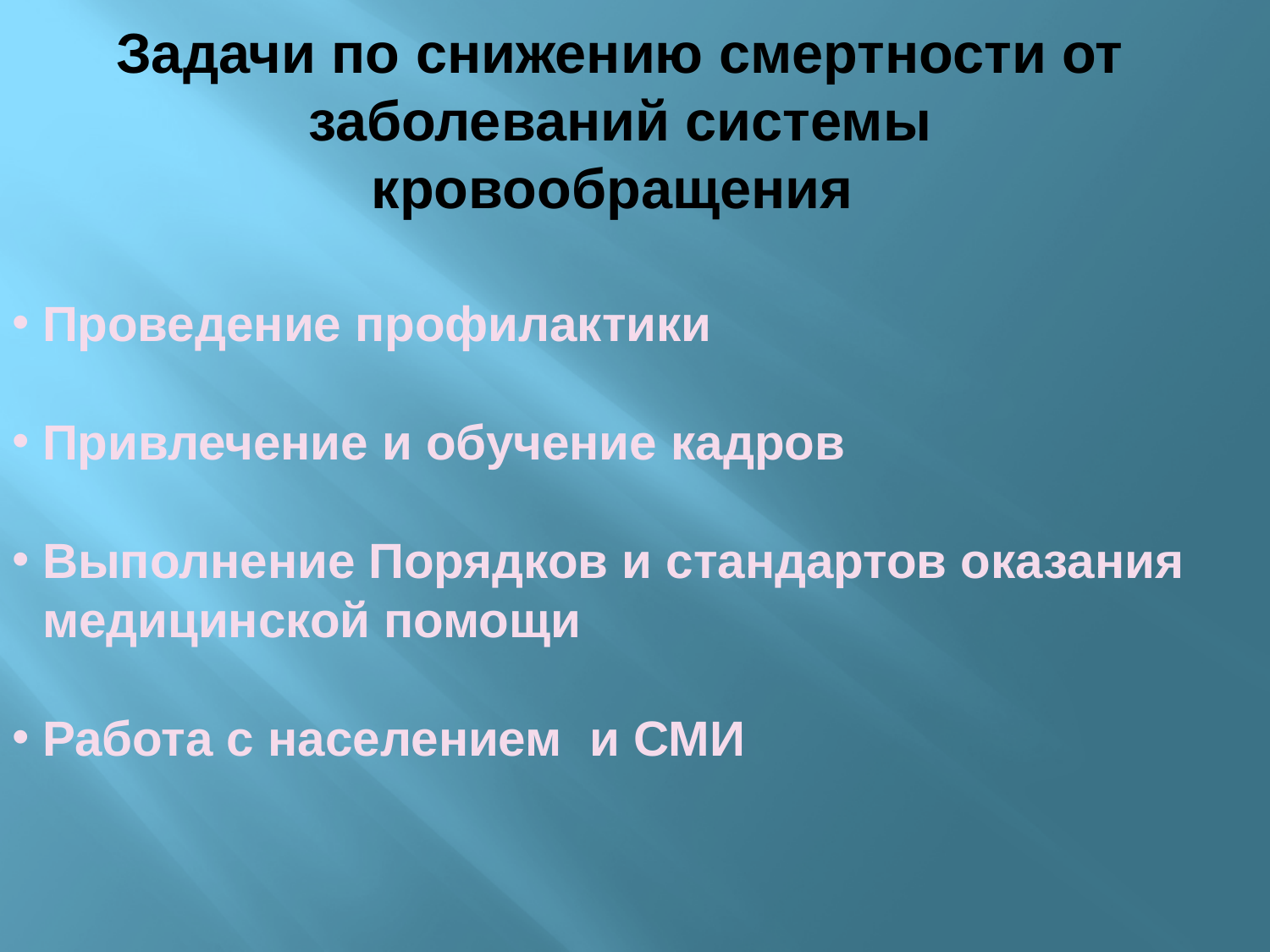

# Задачи по снижению смертности от заболеваний системы кровообращения
Проведение профилактики

Привлечение и обучение кадров

Выполнение Порядков и стандартов оказания медицинской помощи

Работа с населением  и СМИ